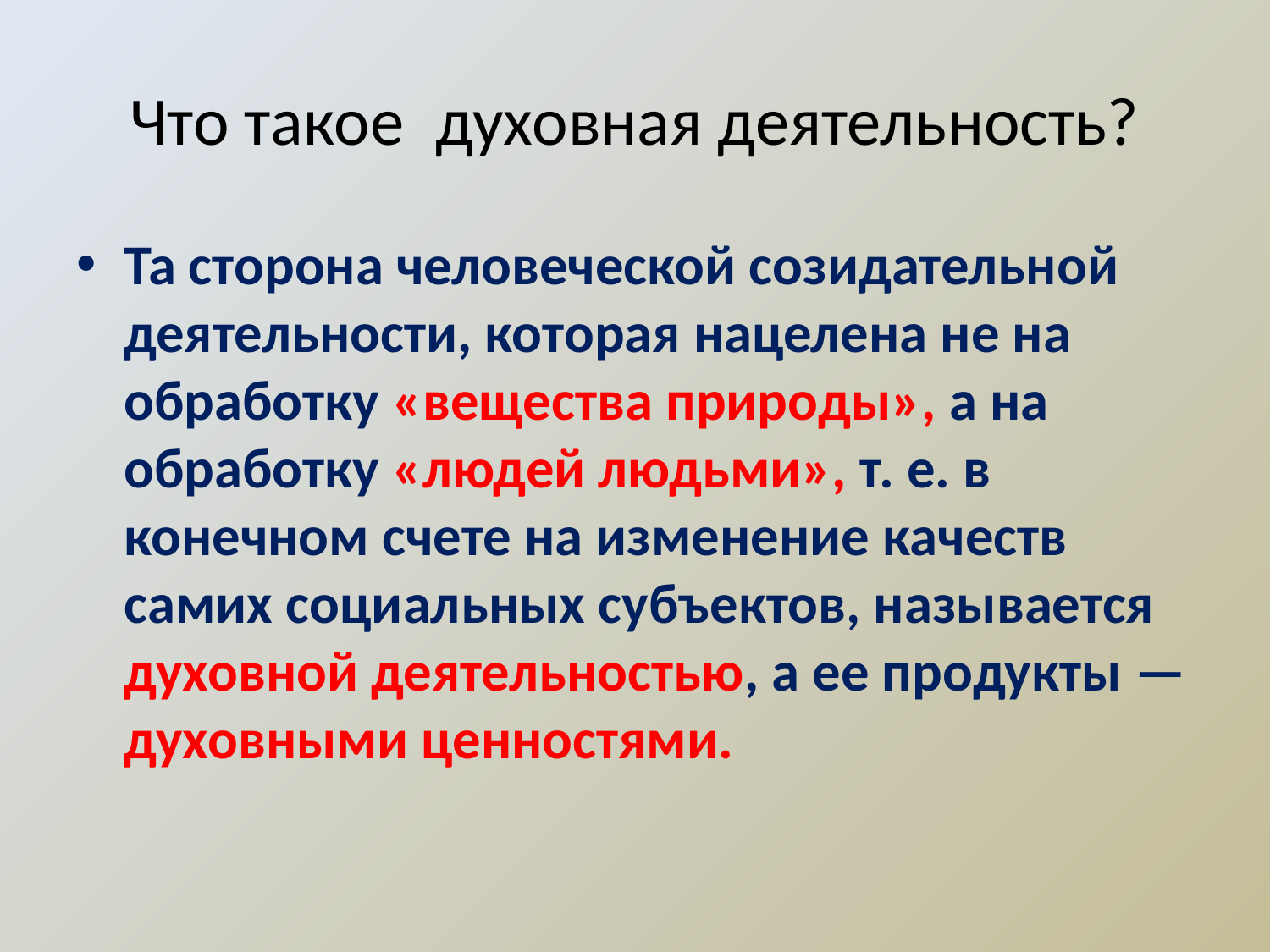

# Что такое  духовная деятельность?
Та сторона человеческой созидательной деятельности, которая нацелена не на обработку «вещества природы», а на обработку «людей людьми», т. е. в конечном счете на изменение качеств самих социальных субъектов, называется духовной деятельностью, а ее продукты — духовными ценностями.